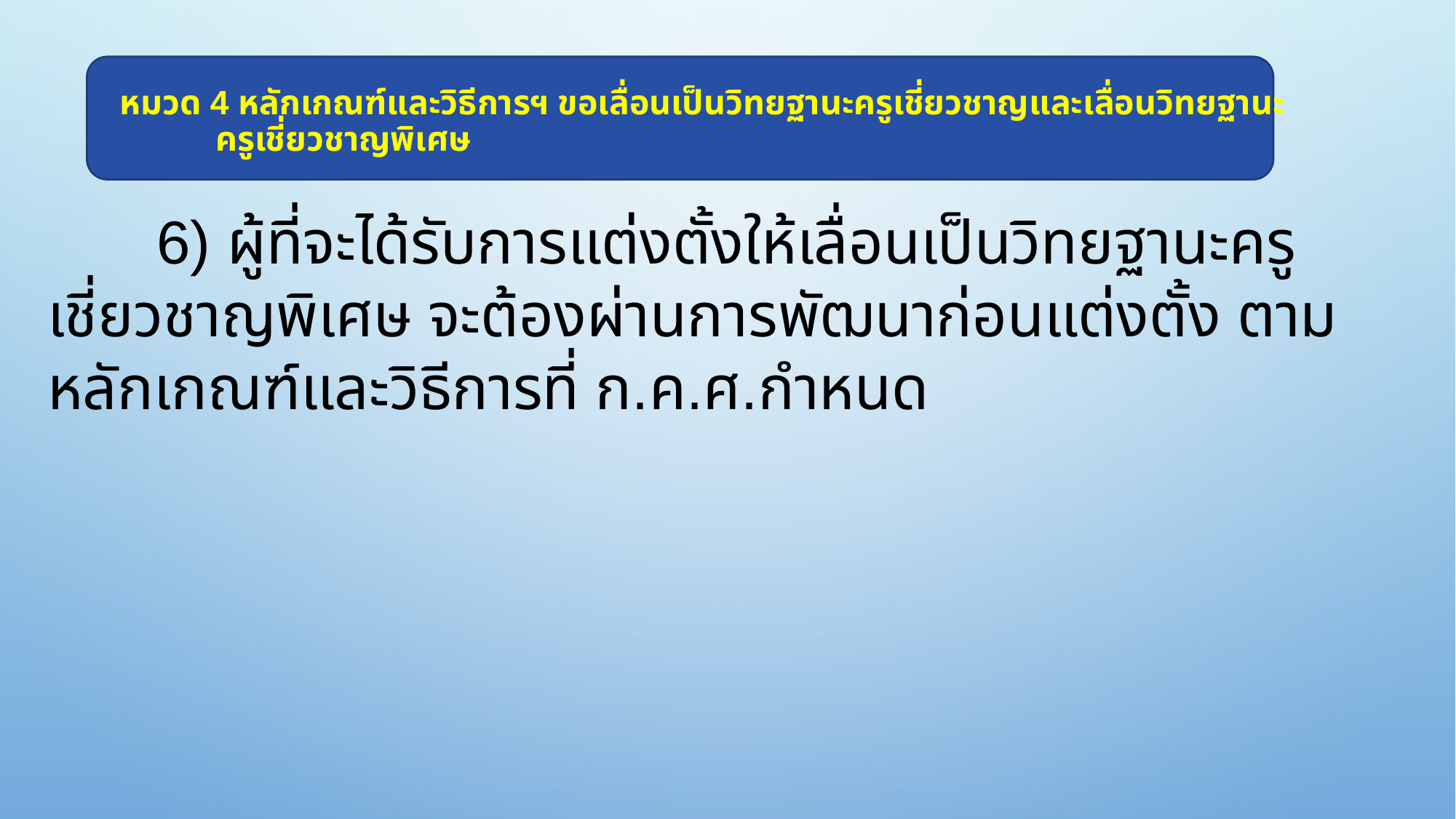

# หมวด 4 หลักเกณฑ์และวิธีการฯ ขอเลื่อนเป็นวิทยฐานะครูเชี่ยวชาญและเลื่อนวิทยฐานะ ครูเชี่ยวชาญพิเศษ
	6) ผู้ที่จะได้รับการแต่งตั้งให้เลื่อนเป็นวิทยฐานะครูเชี่ยวชาญพิเศษ จะต้องผ่านการพัฒนาก่อนแต่งตั้ง ตามหลักเกณฑ์และวิธีการที่ ก.ค.ศ.กำหนด